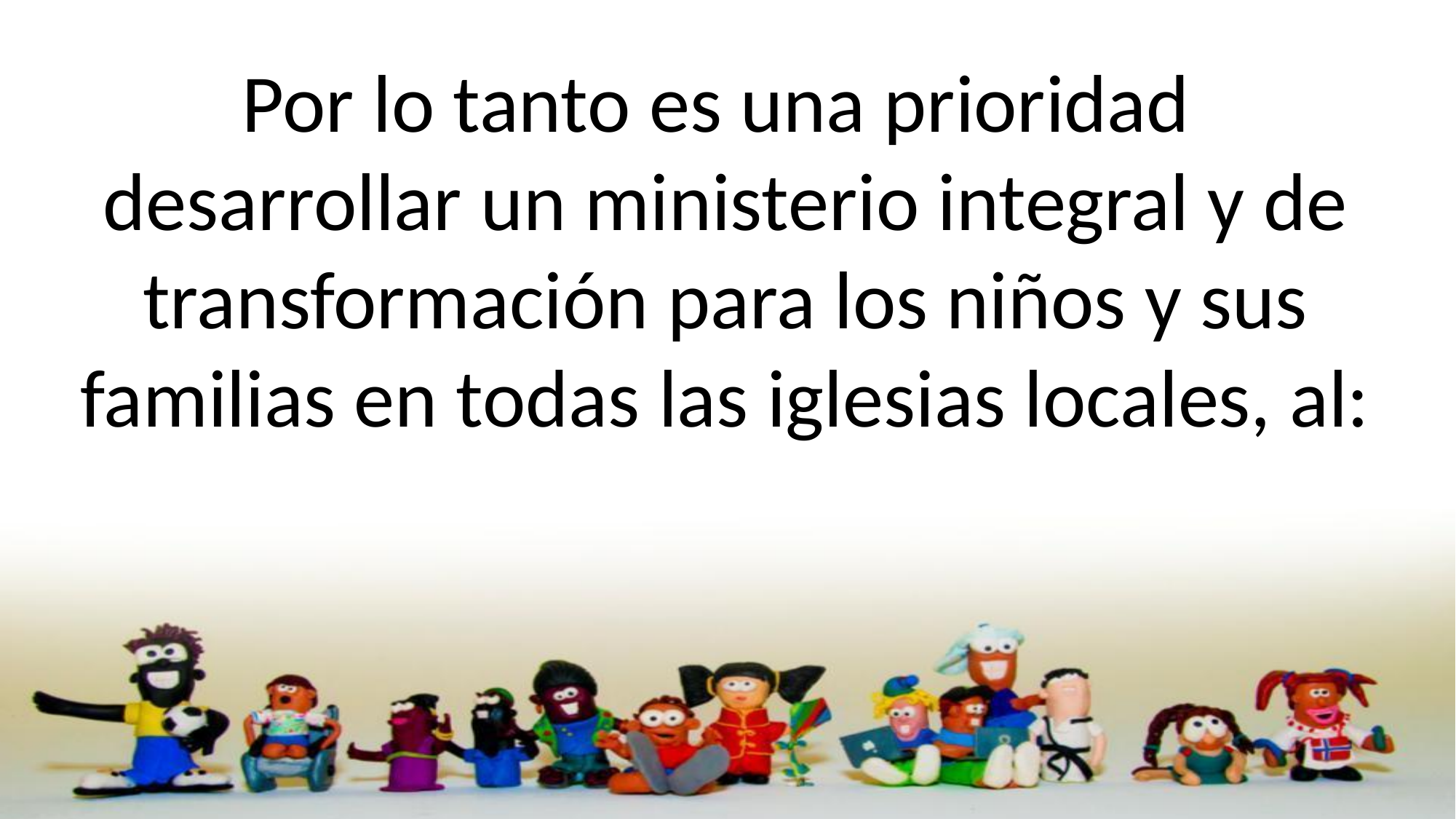

Por lo tanto es una prioridad
desarrollar un ministerio integral y de transformación para los niños y sus familias en todas las iglesias locales, al: